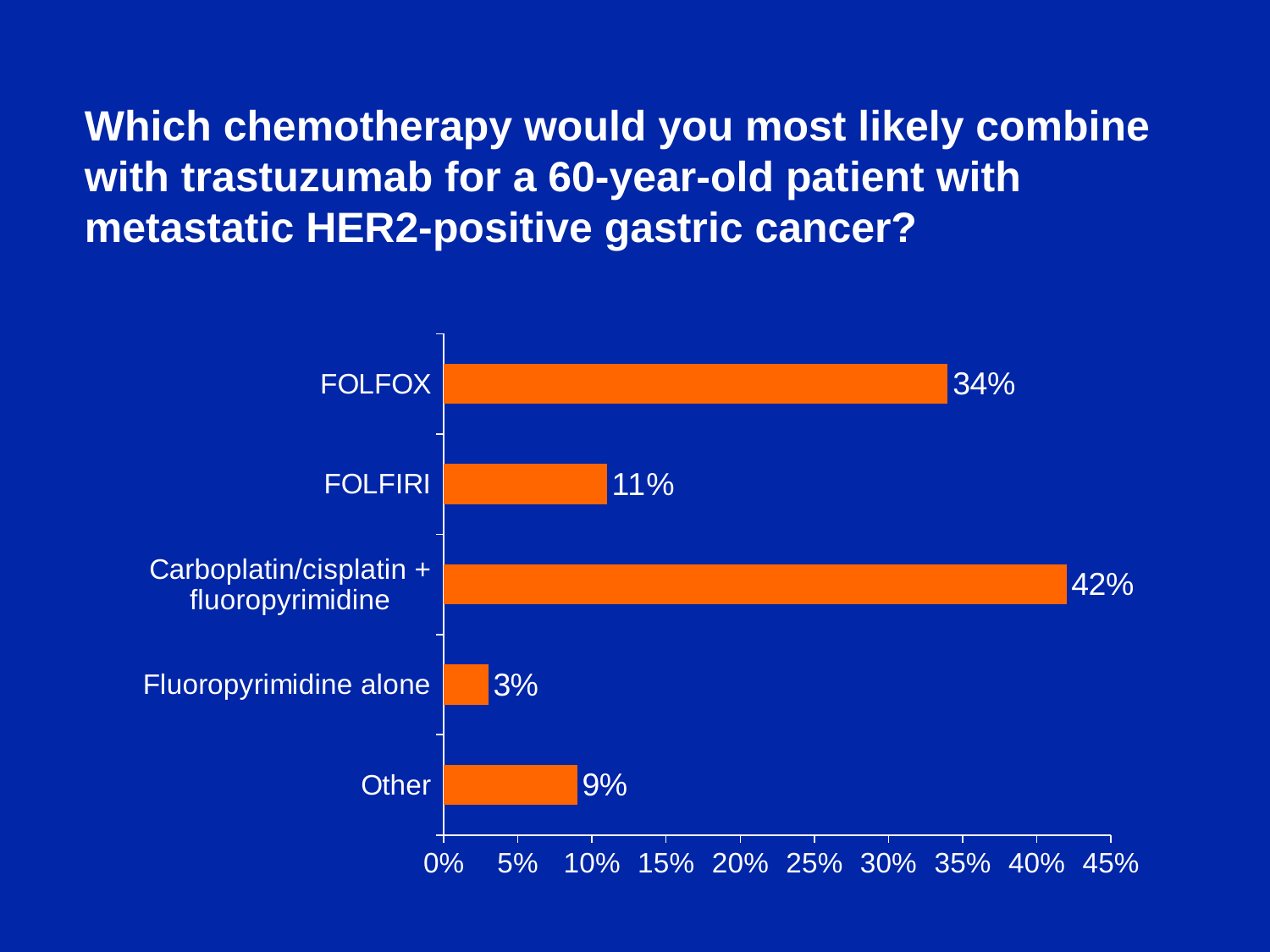

Which chemotherapy would you most likely combine with trastuzumab for a 60-year-old patient with metastatic HER2-positive gastric cancer?

### Chart

| Category | Series 1 |
|---|---|
| Other | 0.09 |
| Fluoropyrimidine alone | 0.03 |
| Carboplatin/cisplatin + fluoropyrimidine | 0.42 |
| FOLFIRI | 0.11 |
| FOLFOX | 0.34 |